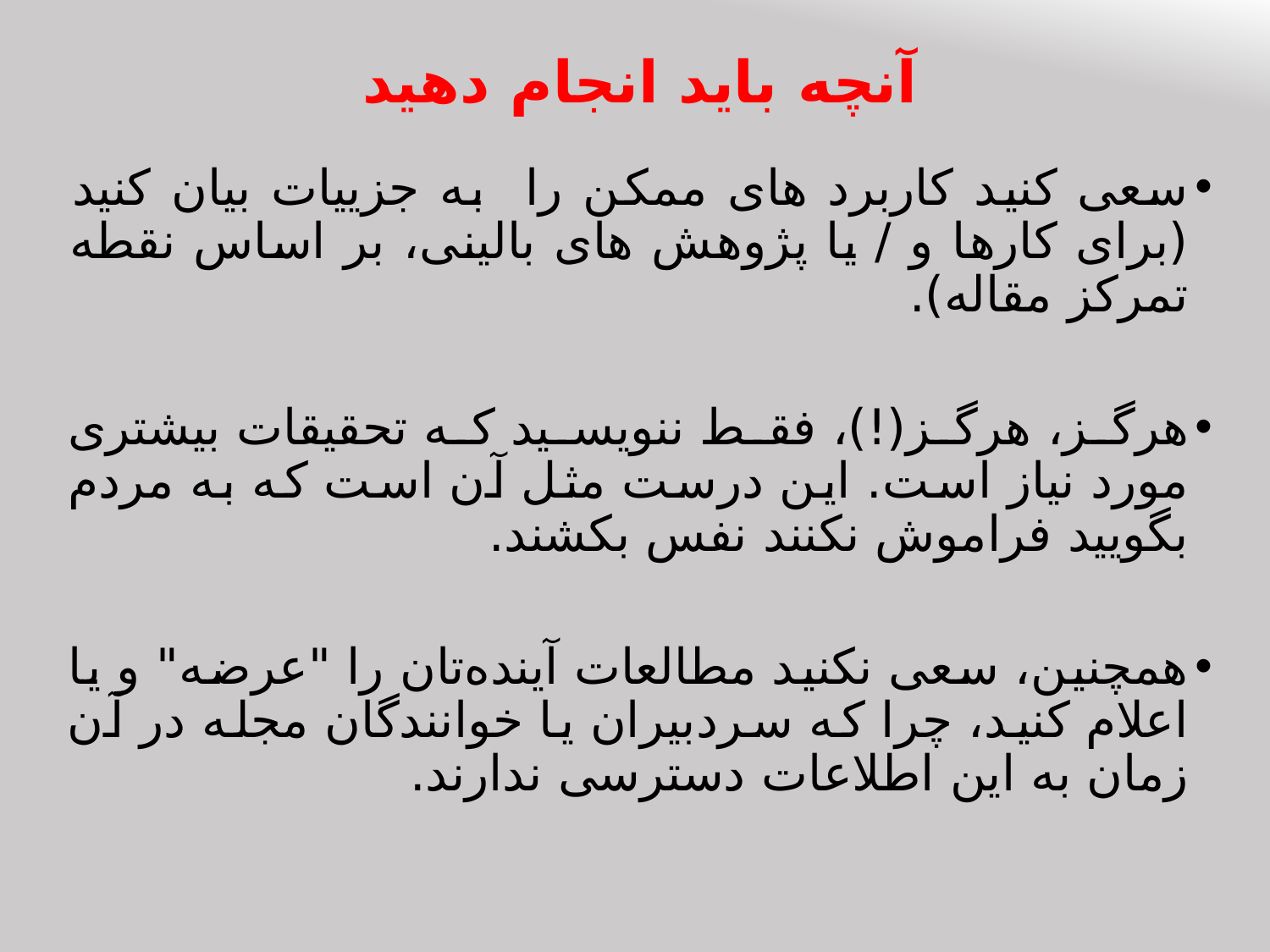

# آنچه باید انجام دهید
سعی کنید کاربرد های ممکن را  به جزییات بیان کنید (برای کارها و / یا پژوهش های بالینی، بر اساس نقطه تمرکز مقاله).

هرگز، هرگز(!)، فقط ننویسید که تحقیقات بیشتری مورد نیاز است. این درست مثل آن است که به مردم بگویید فراموش نکنند نفس بکشند.

همچنین، سعی نکنید مطالعات آینده‌تان را "عرضه" و یا اعلام کنید، چرا که سردبیران یا خوانندگان مجله در آن زمان به این اطلاعات دسترسی ندارند.